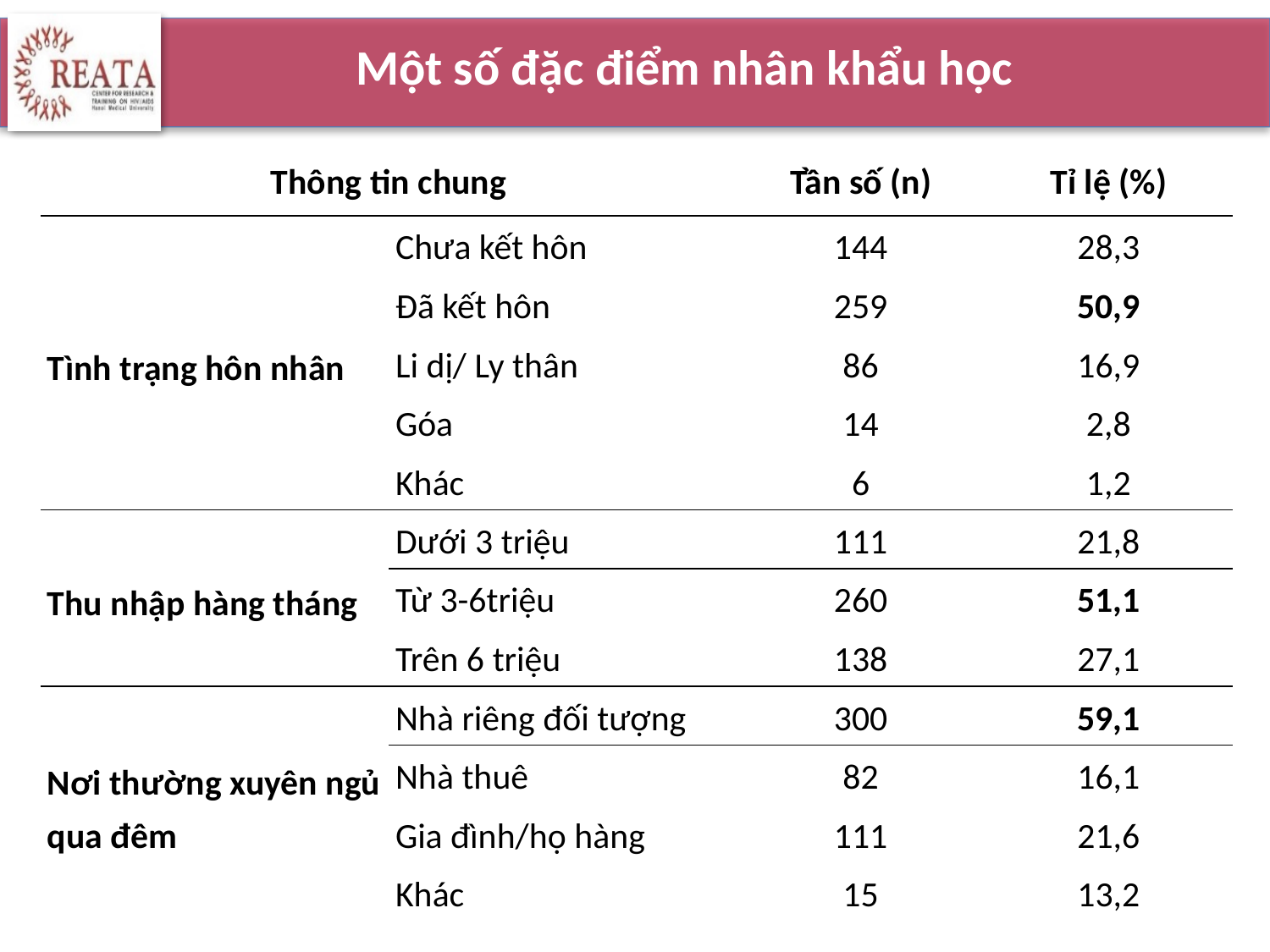

# Một số đặc điểm nhân khẩu học
| Thông tin chung |  | Tần số (n) | Tỉ lệ (%) |
| --- | --- | --- | --- |
| Tình trạng hôn nhân | Chưa kết hôn | 144 | 28,3 |
|  | Đã kết hôn | 259 | 50,9 |
|  | Li dị/ Ly thân | 86 | 16,9 |
|  | Góa | 14 | 2,8 |
|  | Khác | 6 | 1,2 |
| Thu nhập hàng tháng | Dưới 3 triệu | 111 | 21,8 |
|  | Từ 3-6triệu | 260 | 51,1 |
|  | Trên 6 triệu | 138 | 27,1 |
| Nơi thường xuyên ngủ qua đêm | Nhà riêng đối tượng | 300 | 59,1 |
|  | Nhà thuê | 82 | 16,1 |
|  | Gia đình/họ hàng | 111 | 21,6 |
|  | Khác | 15 | 13,2 |